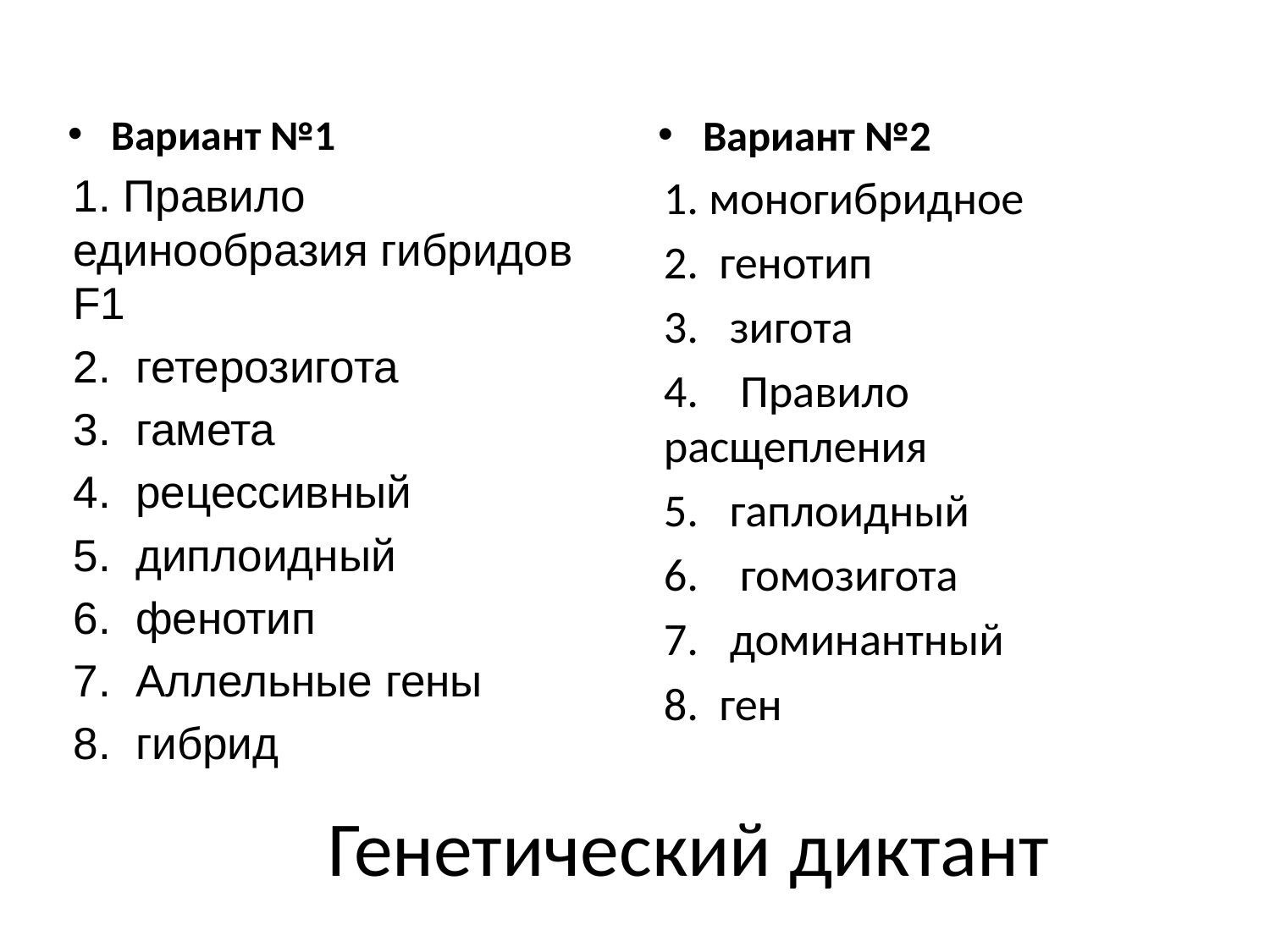

Вариант №1
1. Правило единообразия гибридов F1
2.  гетерозигота
3.  гамета
4.  рецессивный
5.  диплоидный
6.  фенотип
7.  Аллельные гены
8.  гибрид
Вариант №2
1. моногибридное
2.  генотип
3.   зигота
4.    Правило расщепления
5.   гаплоидный
6.    гомозигота
7.   доминантный
8.  ген
# Генетический диктант